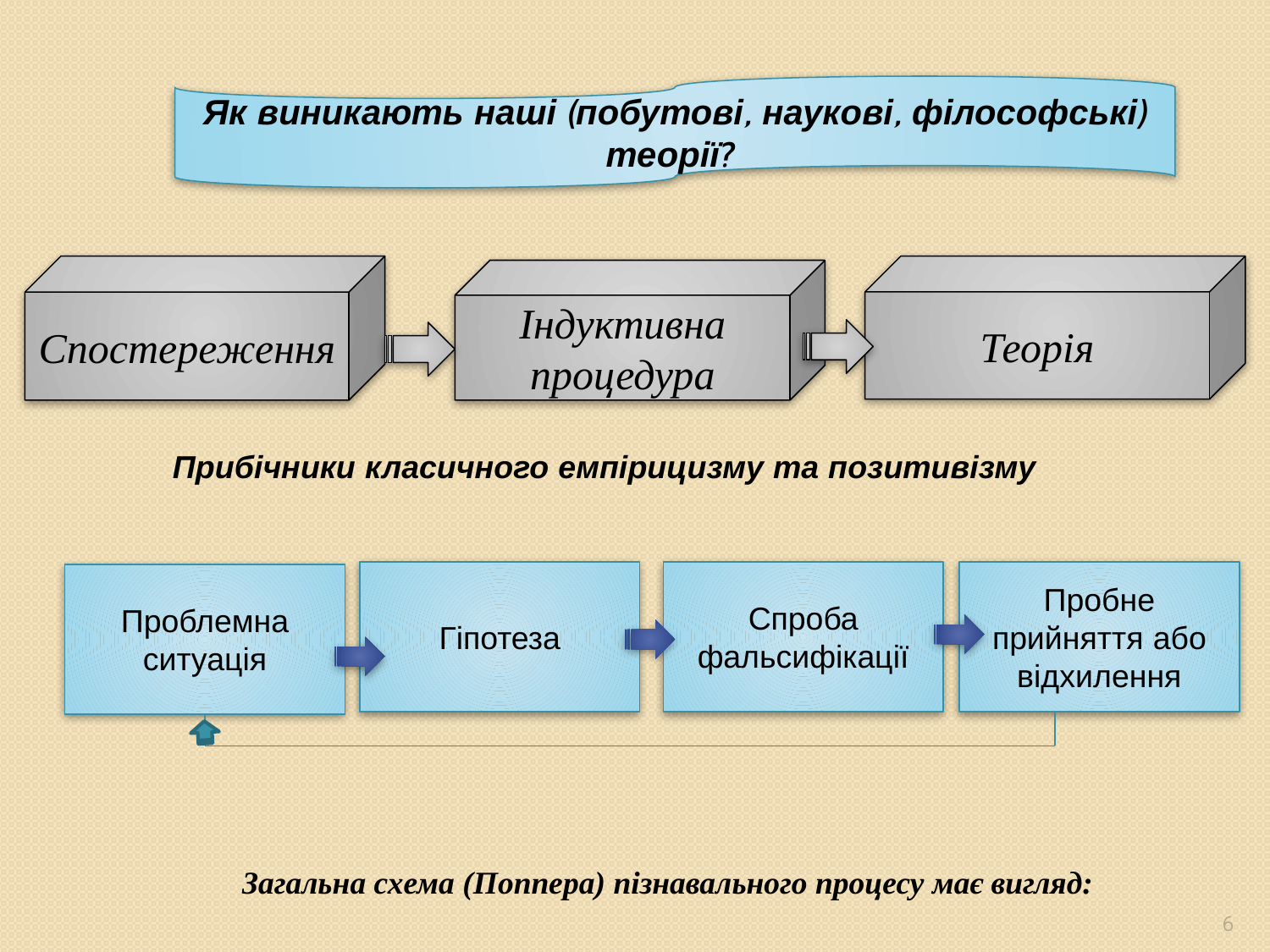

Як виникають наші (побутові, наукові, філософські) теорії?
Спостереження
Теорія
Індуктивна процедура

Прибічники класичного емпірицизму та позитивізму
Гіпотеза
Спроба фальсифікації
Пробне прийняття або відхилення
Проблемна ситуація

Загальна схема (Поппера) пізнавального процесу має вигляд:
6